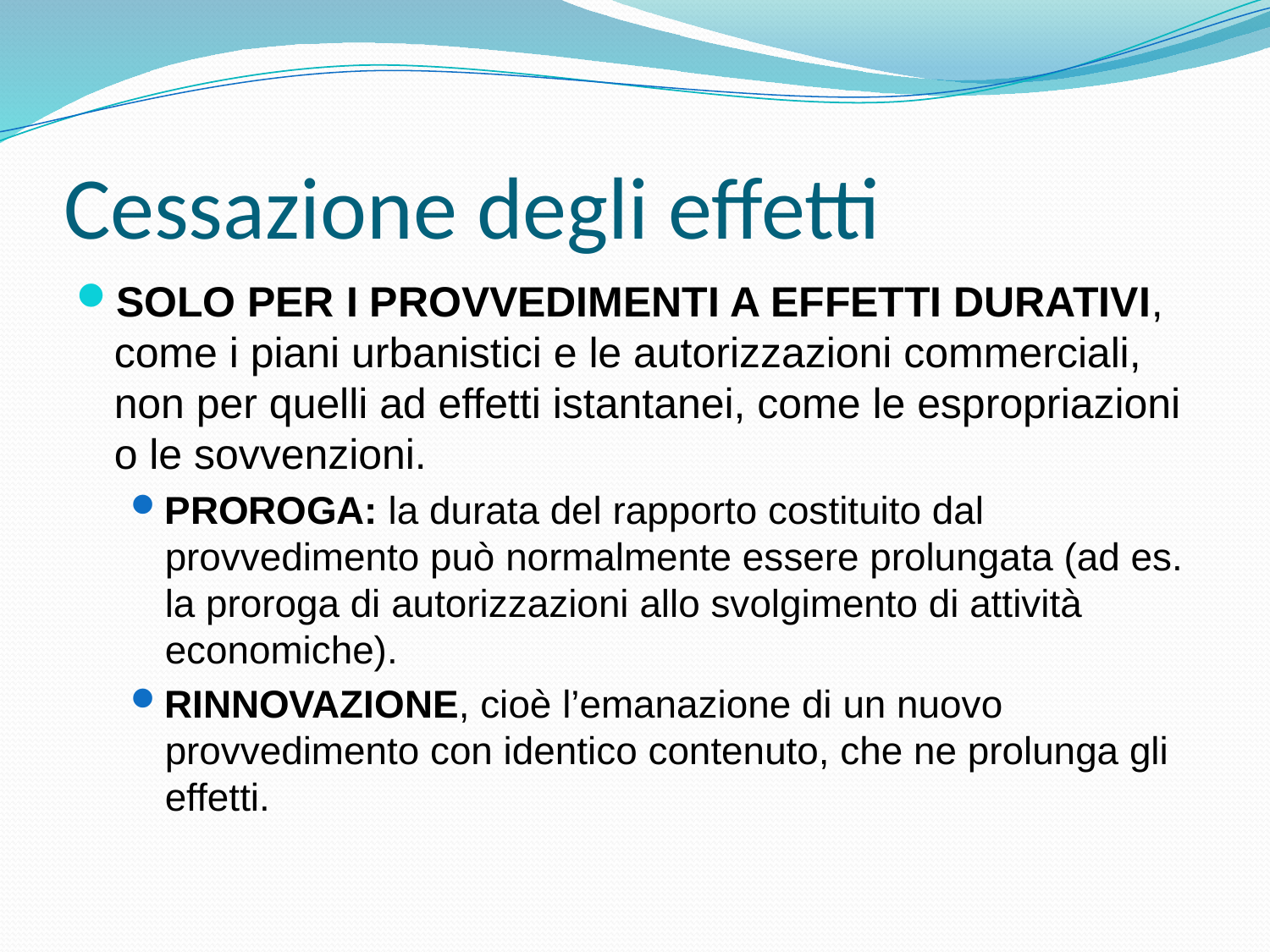

# Cessazione degli effetti
SOLO PER I PROVVEDIMENTI A EFFETTI DURATIVI, come i piani urbanistici e le autorizzazioni commerciali, non per quelli ad effetti istantanei, come le espropriazioni o le sovvenzioni.
PROROGA: la durata del rapporto costituito dal provvedimento può normalmente essere prolungata (ad es. la proroga di autorizzazioni allo svolgimento di attività economiche).
RINNOVAZIONE, cioè l’emanazione di un nuovo provvedimento con identico contenuto, che ne prolunga gli effetti.